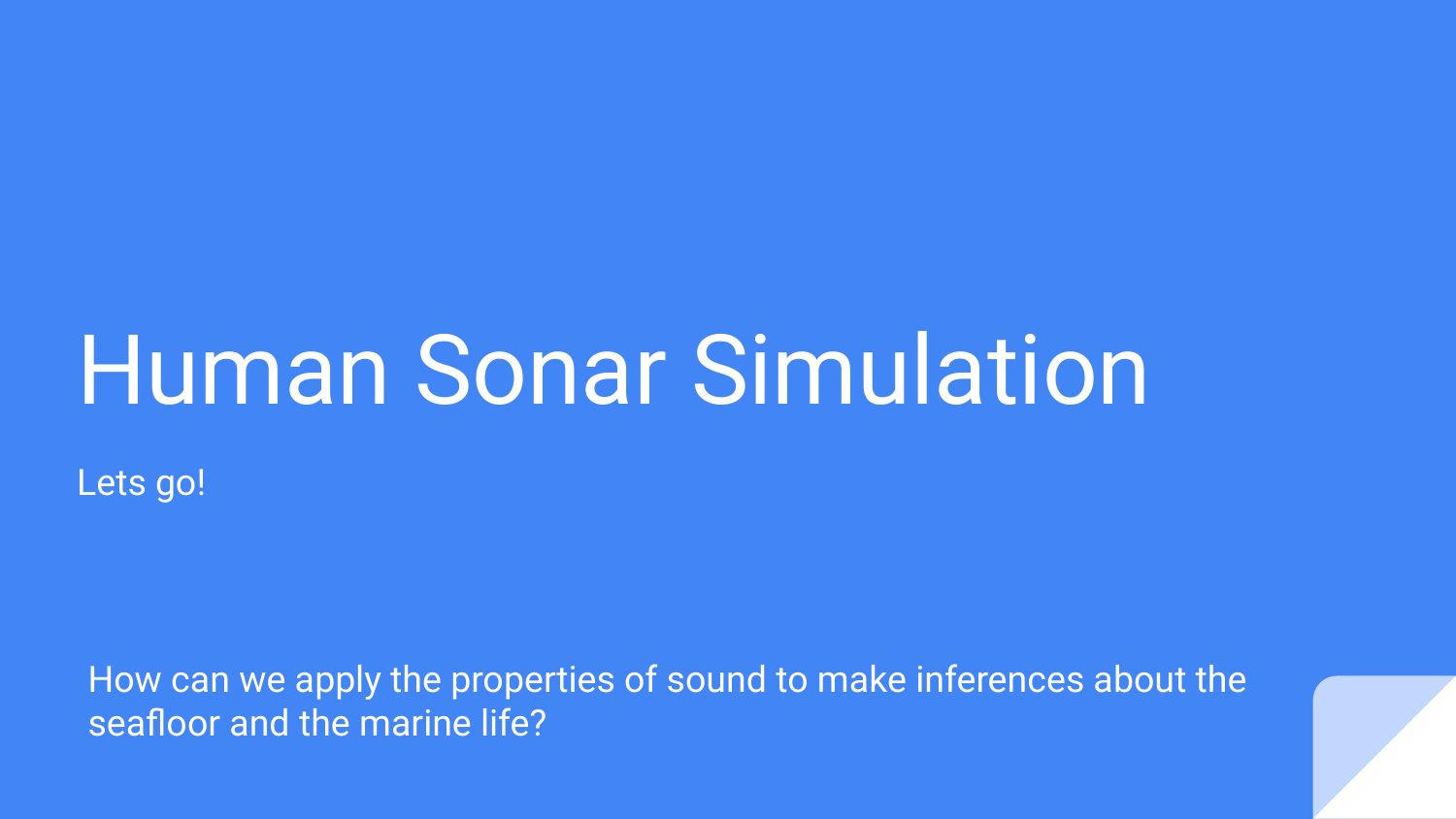

# Human Sonar Simulation
Lets go!
How can we apply the properties of sound to make inferences about the seafloor and the marine life?